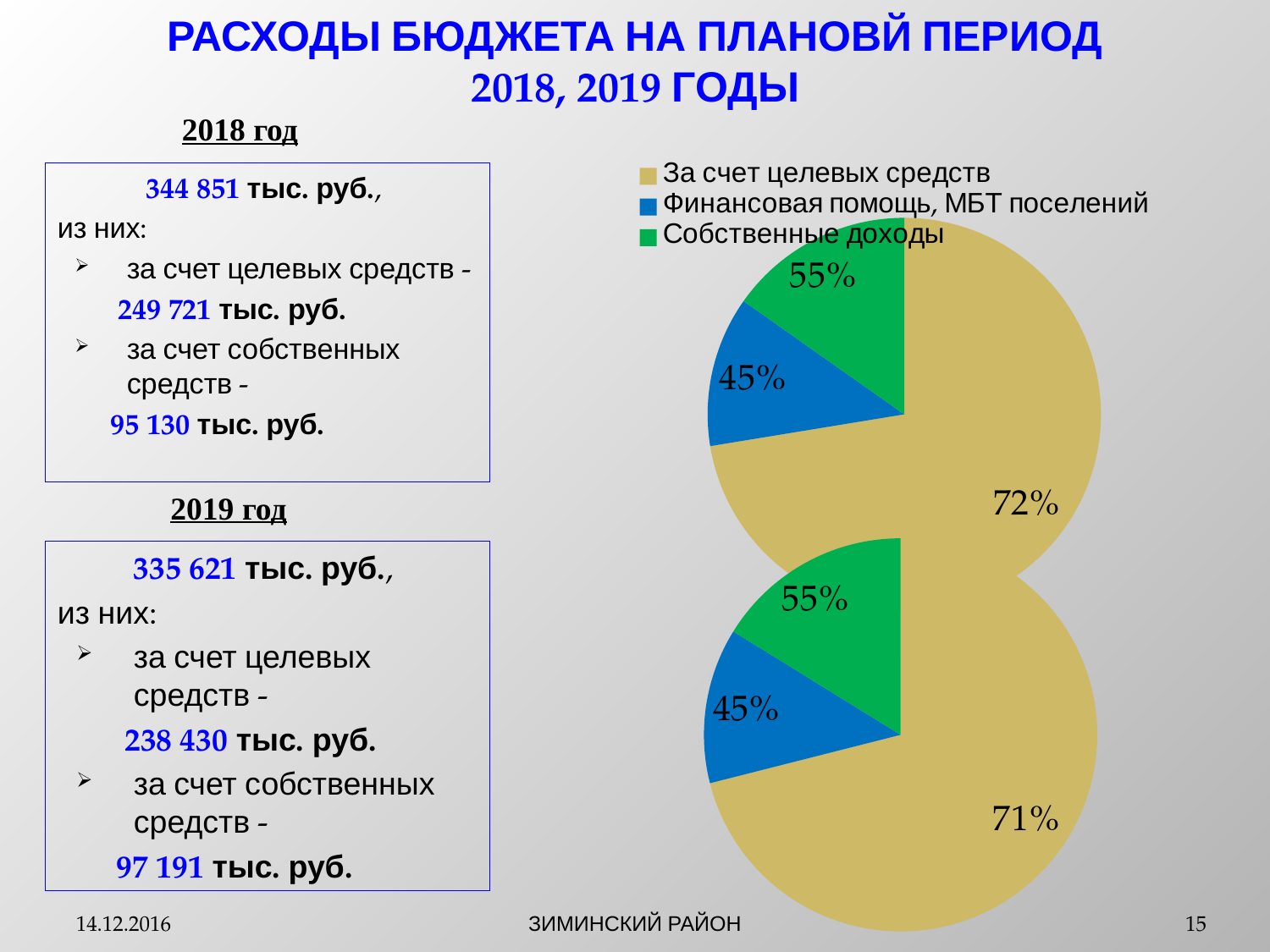

РАСХОДЫ БЮДЖЕТА НА ПЛАНОВЙ ПЕРИОД
2018, 2019 ГОДЫ
2018 год

[unsupported chart]

344 851 тыс. руб.,
из них:
за счет целевых средств -
      249 721 тыс. руб.
за счет собственных средств -
     95 130 тыс. руб.

[unsupported chart]

2019 год
335 621 тыс. руб.,
из них:
за счет целевых средств -
      238 430 тыс. руб.
за счет собственных средств -
     97 191 тыс. руб.

14.12.2016
ЗИМИНСКИЙ РАЙОН
15